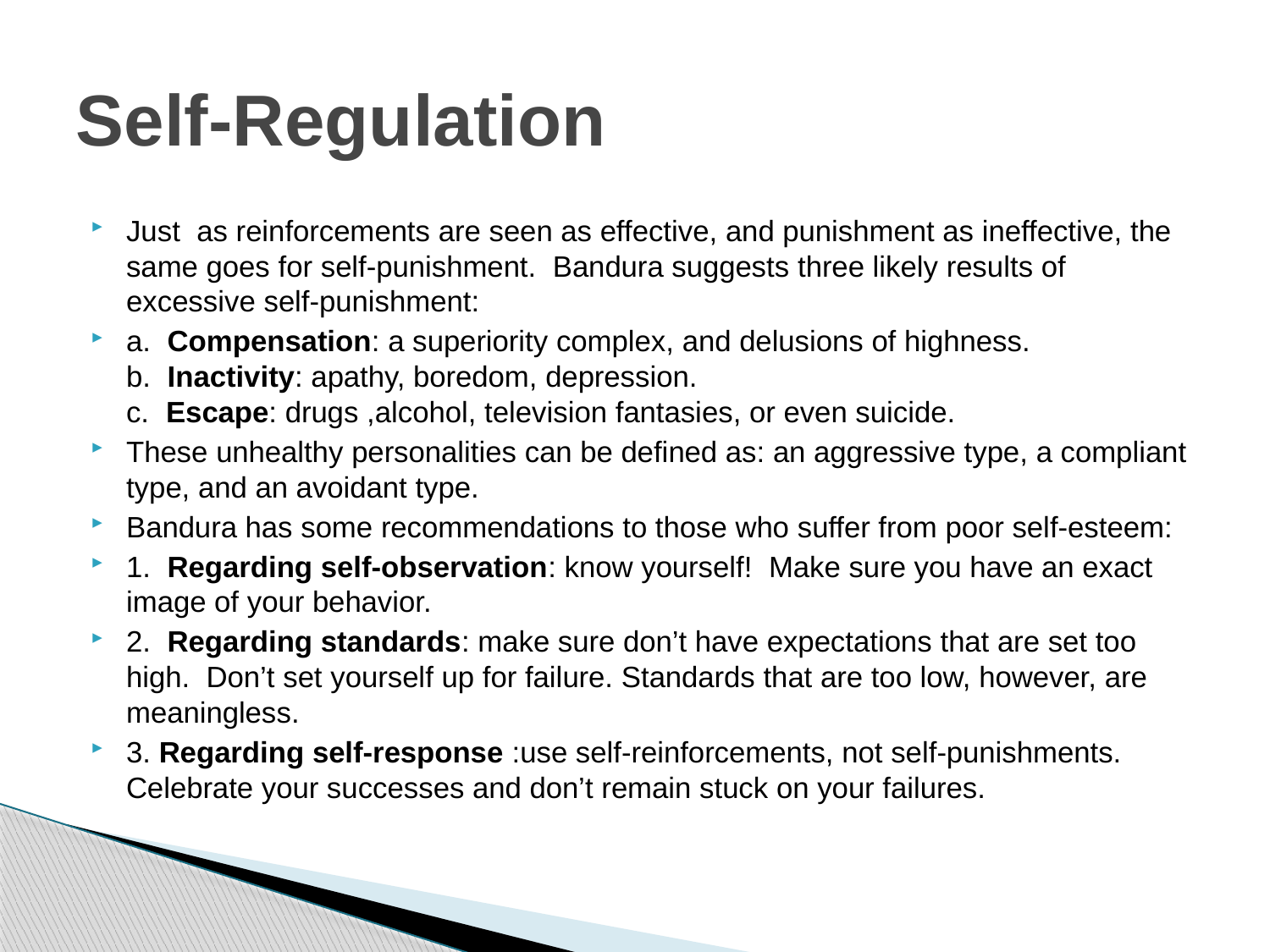

# Self-Regulation
Just  as reinforcements are seen as effective, and punishment as ineffective, the same goes for self-punishment.  Bandura suggests three likely results of excessive self-punishment:
a.  Compensation: a superiority complex, and delusions of highness.
b.  Inactivity: apathy, boredom, depression.
c.  Escape: drugs ,alcohol, television fantasies, or even suicide.
These unhealthy personalities can be defined as: an aggressive type, a compliant type, and an avoidant type.
Bandura has some recommendations to those who suffer from poor self-esteem:
1.  Regarding self-observation: know yourself!  Make sure you have an exact image of your behavior.
2.  Regarding standards: make sure don’t have expectations that are set too high.  Don’t set yourself up for failure. Standards that are too low, however, are meaningless.
3. Regarding self-response :use self-reinforcements, not self-punishments.  Celebrate your successes and don’t remain stuck on your failures.